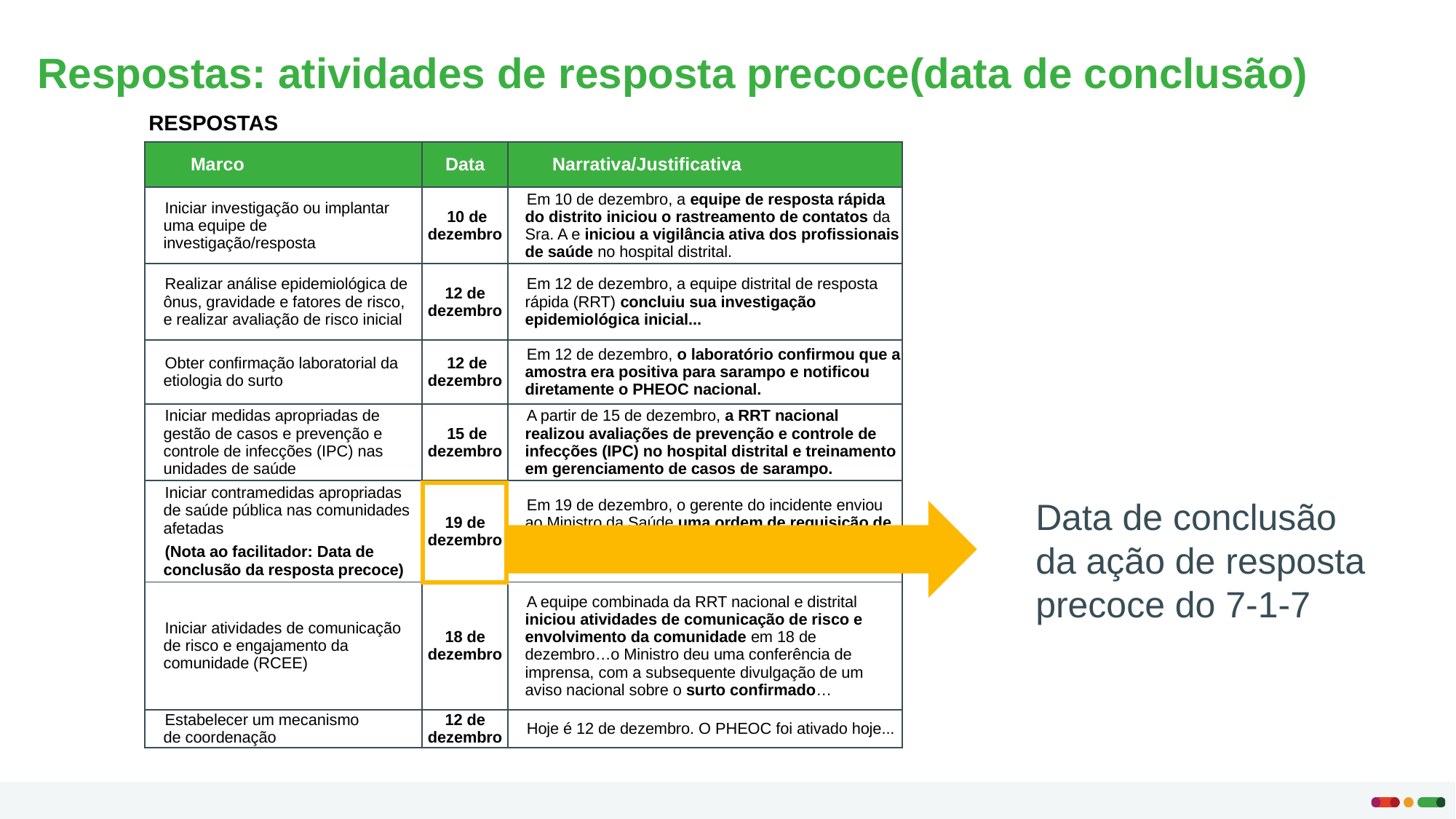

# Respostas: atividades de resposta precoce(data de conclusão)
RESPOSTAS
| Marco | Data | Narrativa/Justificativa |
| --- | --- | --- |
| Iniciar investigação ou implantar uma equipe de investigação/resposta | 10 de dezembro | Em 10 de dezembro, a equipe de resposta rápida do distrito iniciou o rastreamento de contatos da Sra. A e iniciou a vigilância ativa dos profissionais de saúde no hospital distrital. |
| Realizar análise epidemiológica de ônus, gravidade e fatores de risco, e realizar avaliação de risco inicial | 12 de dezembro | Em 12 de dezembro, a equipe distrital de resposta rápida (RRT) concluiu sua investigação epidemiológica inicial... |
| Obter confirmação laboratorial da etiologia do surto | 12 de dezembro | Em 12 de dezembro, o laboratório confirmou que a amostra era positiva para sarampo e notificou diretamente o PHEOC nacional. |
| Iniciar medidas apropriadas de gestão de casos e prevenção e controle de infecções (IPC) nas unidades de saúde | 15 de dezembro | A partir de 15 de dezembro, a RRT nacional realizou avaliações de prevenção e controle de infecções (IPC) no hospital distrital e treinamento em gerenciamento de casos de sarampo. |
| Iniciar contramedidas apropriadas de saúde pública nas comunidades afetadas (Nota ao facilitador: Data de conclusão da resposta precoce) | 19 de dezembro | Em 19 de dezembro, o gerente do incidente enviou ao Ministro da Saúde uma ordem de requisição de vacinas para a OMS apoiar uma campanha de vacinação rápida nas comunidades afetadas. |
| Iniciar atividades de comunicação de risco e engajamento da comunidade (RCEE) | 18 de dezembro | A equipe combinada da RRT nacional e distrital iniciou atividades de comunicação de risco e envolvimento da comunidade em 18 de dezembro…o Ministro deu uma conferência de imprensa, com a subsequente divulgação de um aviso nacional sobre o surto confirmado… |
| Estabelecer um mecanismo de coordenação | 12 de dezembro | Hoje é 12 de dezembro. O PHEOC foi ativado hoje... |

Data de conclusão da ação de resposta precoce do 7-1-7